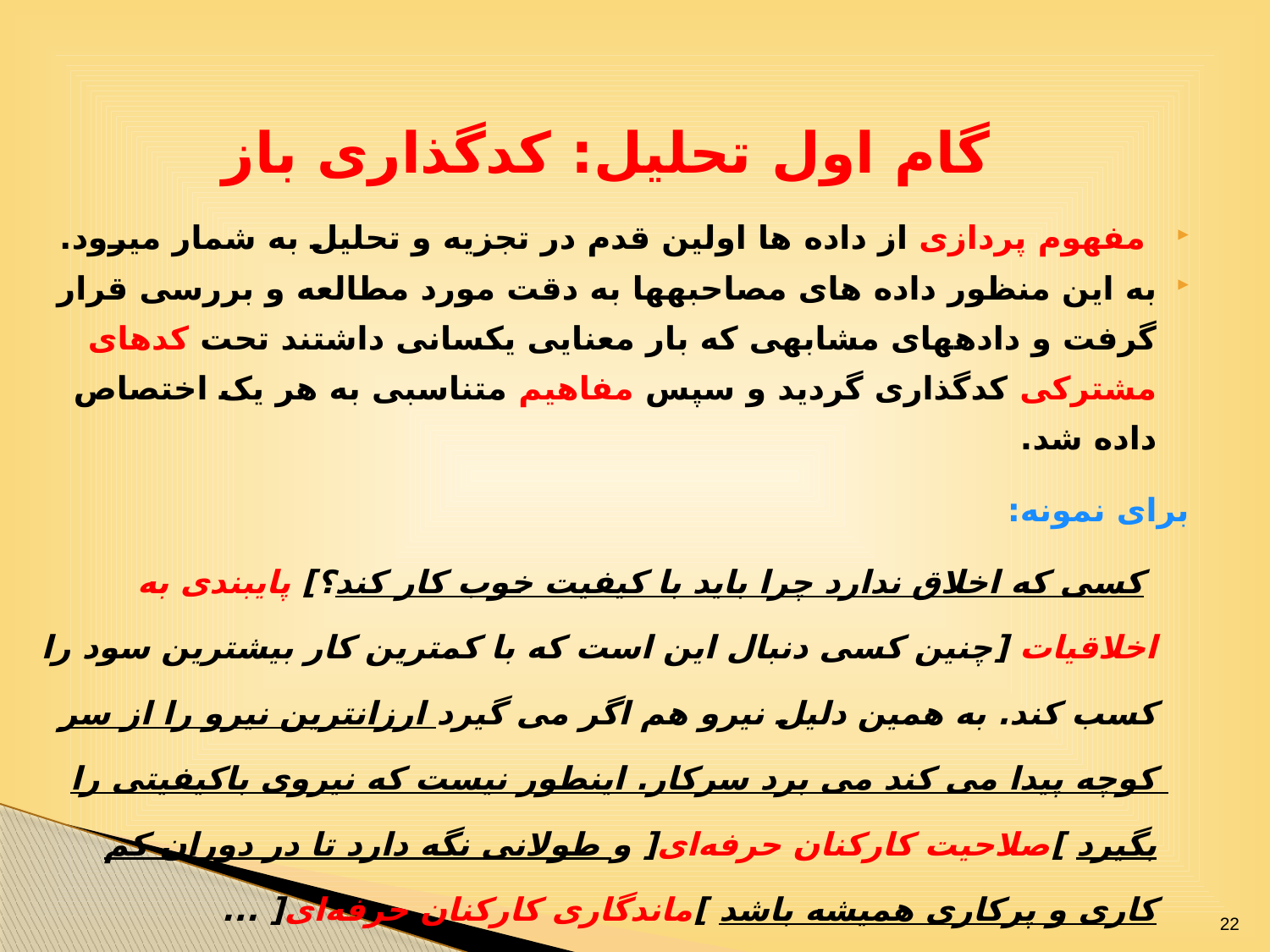

# گام اول تحلیل: کدگذاری باز

 مفهوم پردازی از داده ها اولین قدم در تجزیه و تحلیل به شمار می­رود.
به این منظور داده های مصاحبه­ها به دقت مورد مطالعه و بررسی قرار گرفت و داده­های مشابهی که بار معنایی یکسانی داشتند تحت کدهای مشترکی کدگذاری گردید و سپس مفاهیم متناسبی به هر یک اختصاص داده شد.
برای نمونه:
    کسی که اخلاق ندارد چرا باید با کیفیت خوب کار کند؟] پایبندی به اخلاقیات [چنین کسی دنبال این است که با کمترین کار بیشترین سود را کسب کند. به همین دلیل نیرو هم اگر می گیرد ارزانترین نیرو را از سر کوچه پیدا می کند می برد سرکار. اینطور نیست که نیروی باکیفیتی را بگیرد ]صلاحیت کارکنان حرفه‌ای[ و طولانی نگه دارد تا در دوران کم کاری و پرکاری همیشه باشد ]ماندگاری کارکنان حرفه‌ای[ ...
22